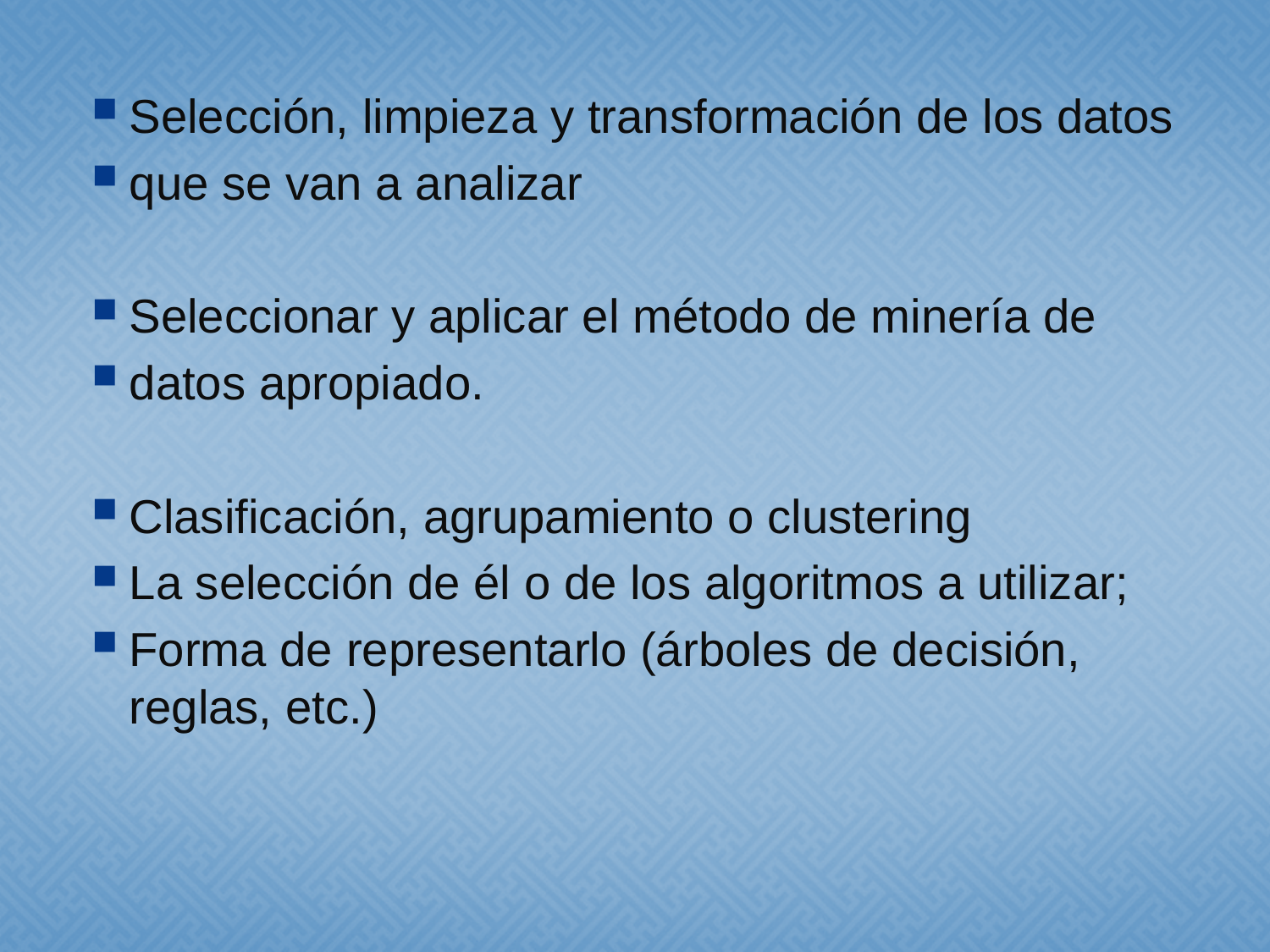

Selección, limpieza y transformación de los datos
que se van a analizar

Seleccionar y aplicar el método de minería de
datos apropiado.

Clasificación, agrupamiento o clustering
La selección de él o de los algoritmos a utilizar;
Forma de representarlo (árboles de decisión, reglas, etc.)